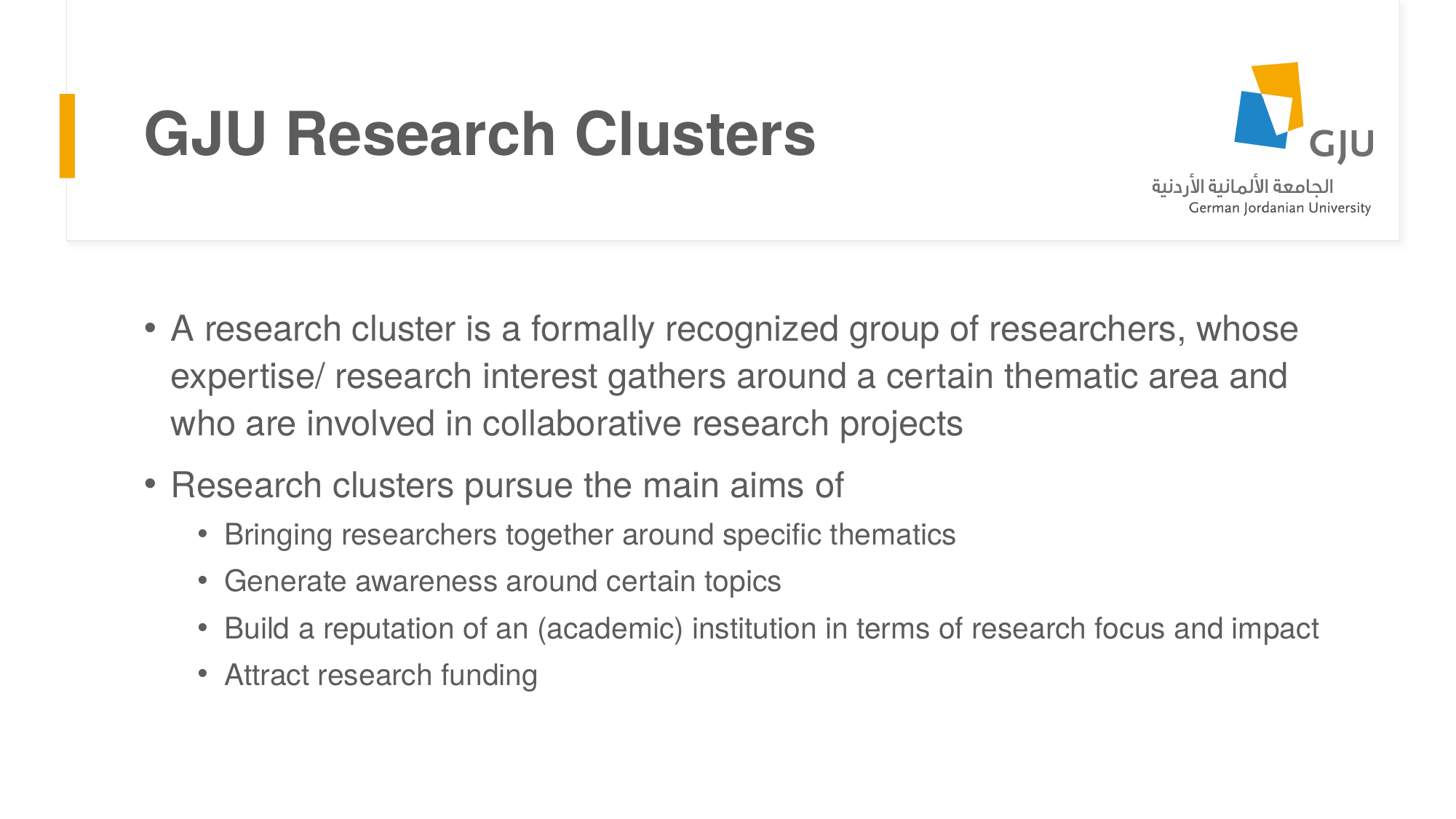

# GJU Research Clusters
A research cluster is a formally recognized group of researchers, whose expertise/ research interest gathers around a certain thematic area and who are involved in collaborative research projects
Research clusters pursue the main aims of
Bringing researchers together around specific thematics
Generate awareness around certain topics
Build a reputation of an (academic) institution in terms of research focus and impact
Attract research funding